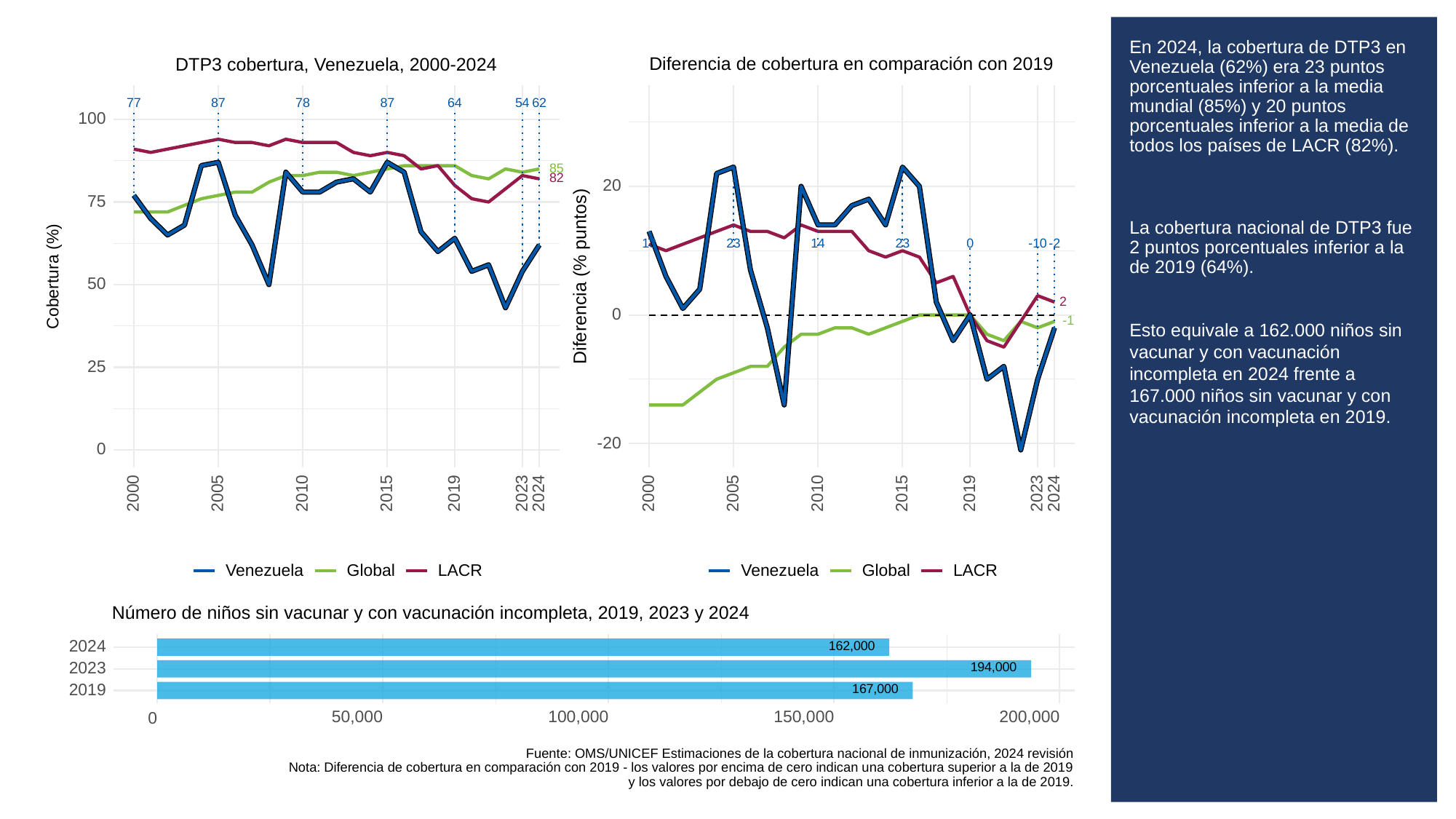

# En 2024, la cobertura de DTP3 en Venezuela (62%) era 23 puntos porcentuales inferior a la media mundial (85%) y 20 puntos porcentuales inferior a la media de todos los países de LACR (82%).

La cobertura nacional de DTP3 fue 2 puntos porcentuales inferior a la de 2019 (64%).

Esto equivale a 162.000 niños sin vacunar y con vacunación incompleta en 2024 frente a 167.000 niños sin vacunar y con vacunación incompleta en 2019.

Diferencia de cobertura en comparación con 2019
DTP3 cobertura, Venezuela, 2000-2024

87
78
87
64
62
54
77

100

85

82
20

75

13
23
23
0
-10
14
-2

Diferencia (% puntos)
Cobertura (%)
50

2
0

-1

25

-20

0

2023
2023
2000
2005
2010
2015
2019
2024
2000
2005
2010
2015
2019
2024
Global
LACR
Global
LACR
Venezuela
Venezuela

Número de niños sin vacunar y con vacunación incompleta, 2019, 2023 y 2024

162,000
2024

194,000
2023

167,000
2019

50,000
100,000
150,000
200,000
0
Fuente: OMS/UNICEF Estimaciones de la cobertura nacional de inmunización, 2024 revisión
Nota: Diferencia de cobertura en comparación con 2019 - los valores por encima de cero indican una cobertura superior a la de 2019
y los valores por debajo de cero indican una cobertura inferior a la de 2019.